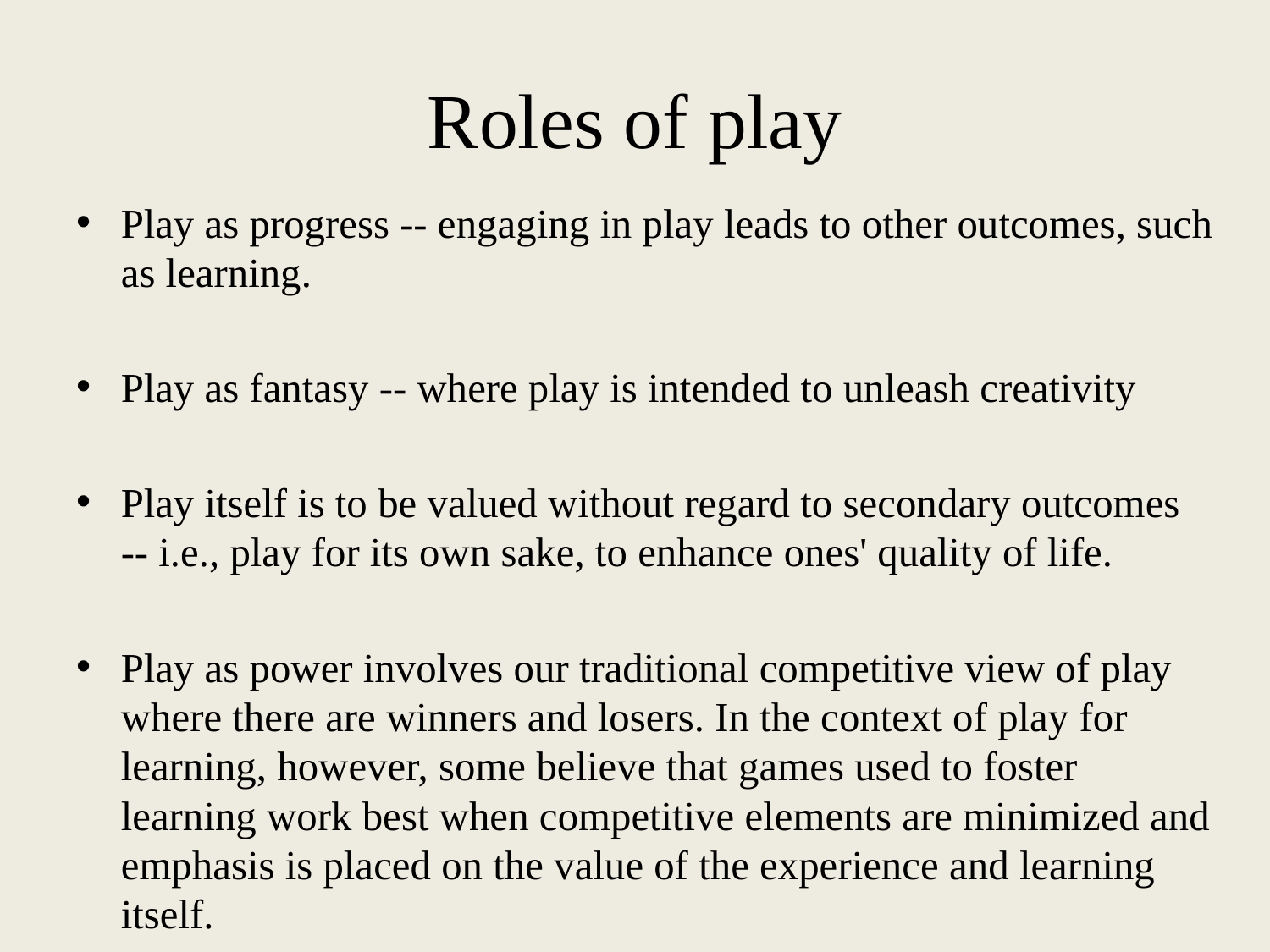

# Roles of play
Play as progress -- engaging in play leads to other outcomes, such as learning.

Play as fantasy -- where play is intended to unleash creativity

Play itself is to be valued without regard to secondary outcomes -- i.e., play for its own sake, to enhance ones' quality of life.

Play as power involves our traditional competitive view of play where there are winners and losers. In the context of play for learning, however, some believe that games used to foster learning work best when competitive elements are minimized and emphasis is placed on the value of the experience and learning itself.